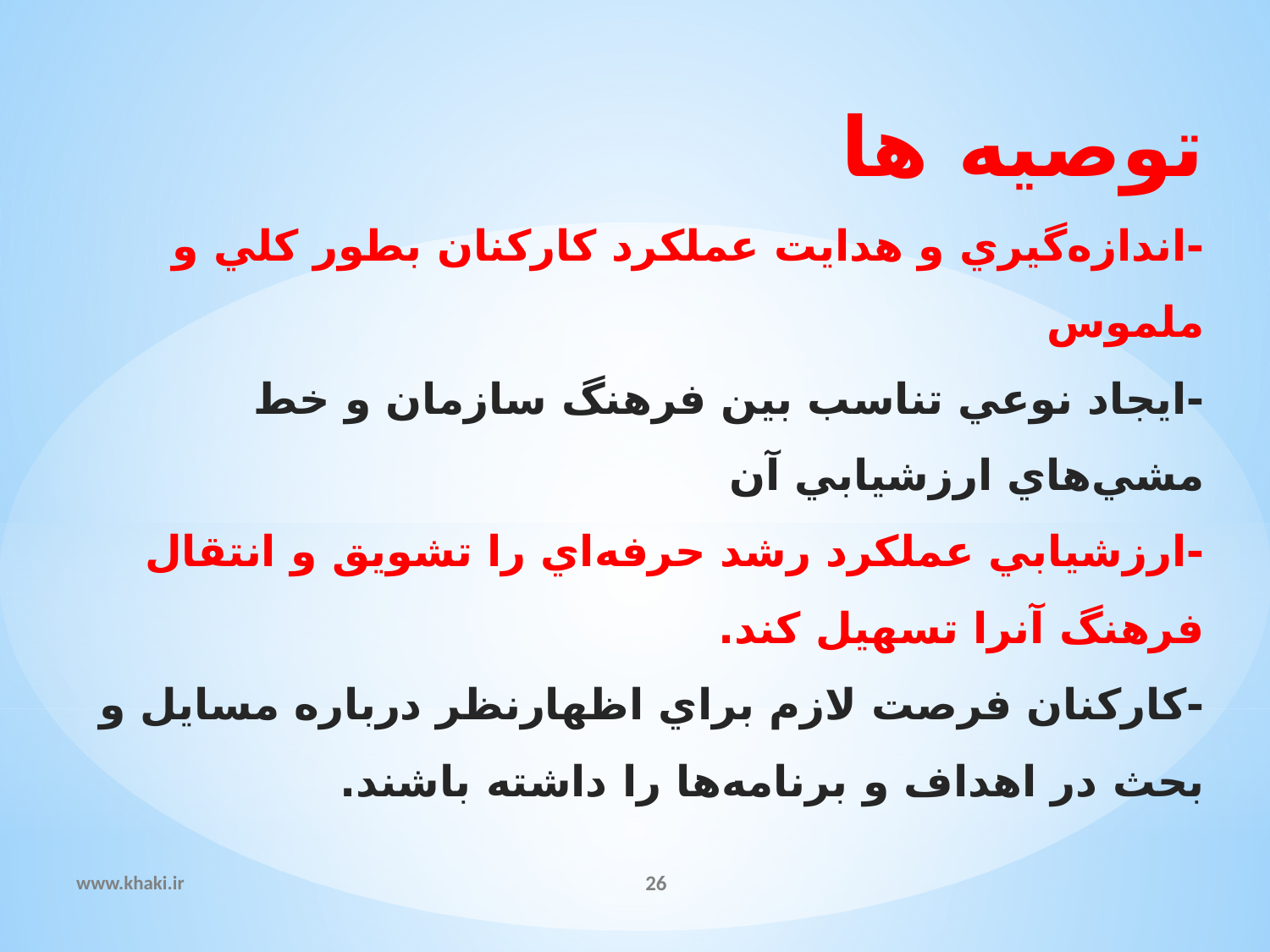

# توصيه ها -اندازه‌گيري و هدايت عملكرد كاركنان بطور كلي و ملموس -ایجاد نوعي تناسب بين فرهنگ سازمان و خط مشي‌هاي ارزشيابي آن -ارزشيابي عملكرد رشد حرفه‌اي را تشويق و انتقال فرهنگ آنرا تسهيل ‌كند. -كاركنان فرصت لازم براي اظهارنظر درباره مسايل و بحث در اهداف و برنامه‌ها را داشته باشند.
www.khaki.ir
26